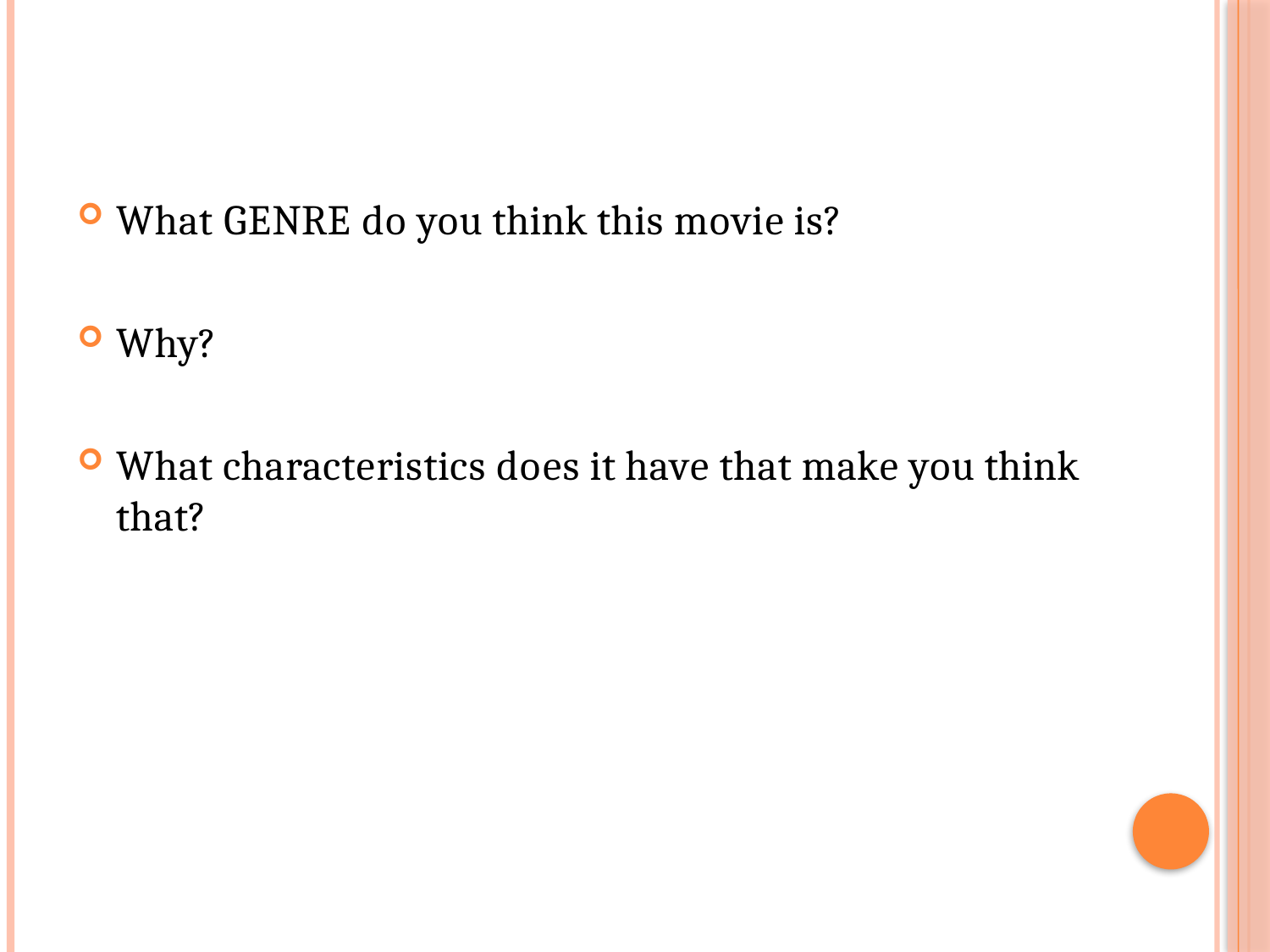

What GENRE do you think this movie is?

Why?

What characteristics does it have that make you think that?